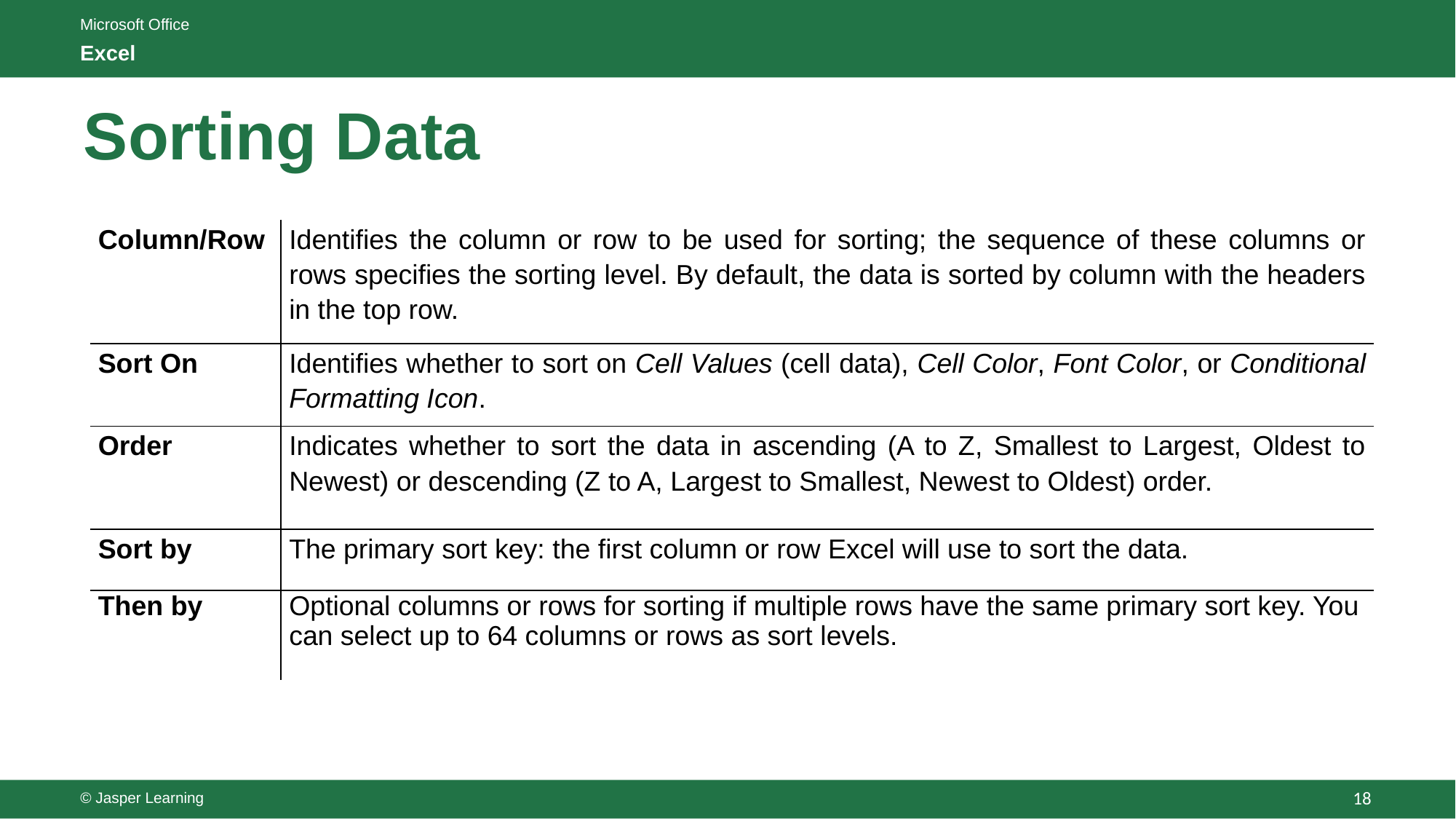

# Sorting Data
| Column/Row | Identifies the column or row to be used for sorting; the sequence of these columns or rows specifies the sorting level. By default, the data is sorted by column with the headers in the top row. |
| --- | --- |
| Sort On | Identifies whether to sort on Cell Values (cell data), Cell Color, Font Color, or Conditional Formatting Icon. |
| Order | Indicates whether to sort the data in ascending (A to Z, Smallest to Largest, Oldest to Newest) or descending (Z to A, Largest to Smallest, Newest to Oldest) order. |
| Sort by | The primary sort key: the first column or row Excel will use to sort the data. |
| Then by | Optional columns or rows for sorting if multiple rows have the same primary sort key. You can select up to 64 columns or rows as sort levels. |
© Jasper Learning
18